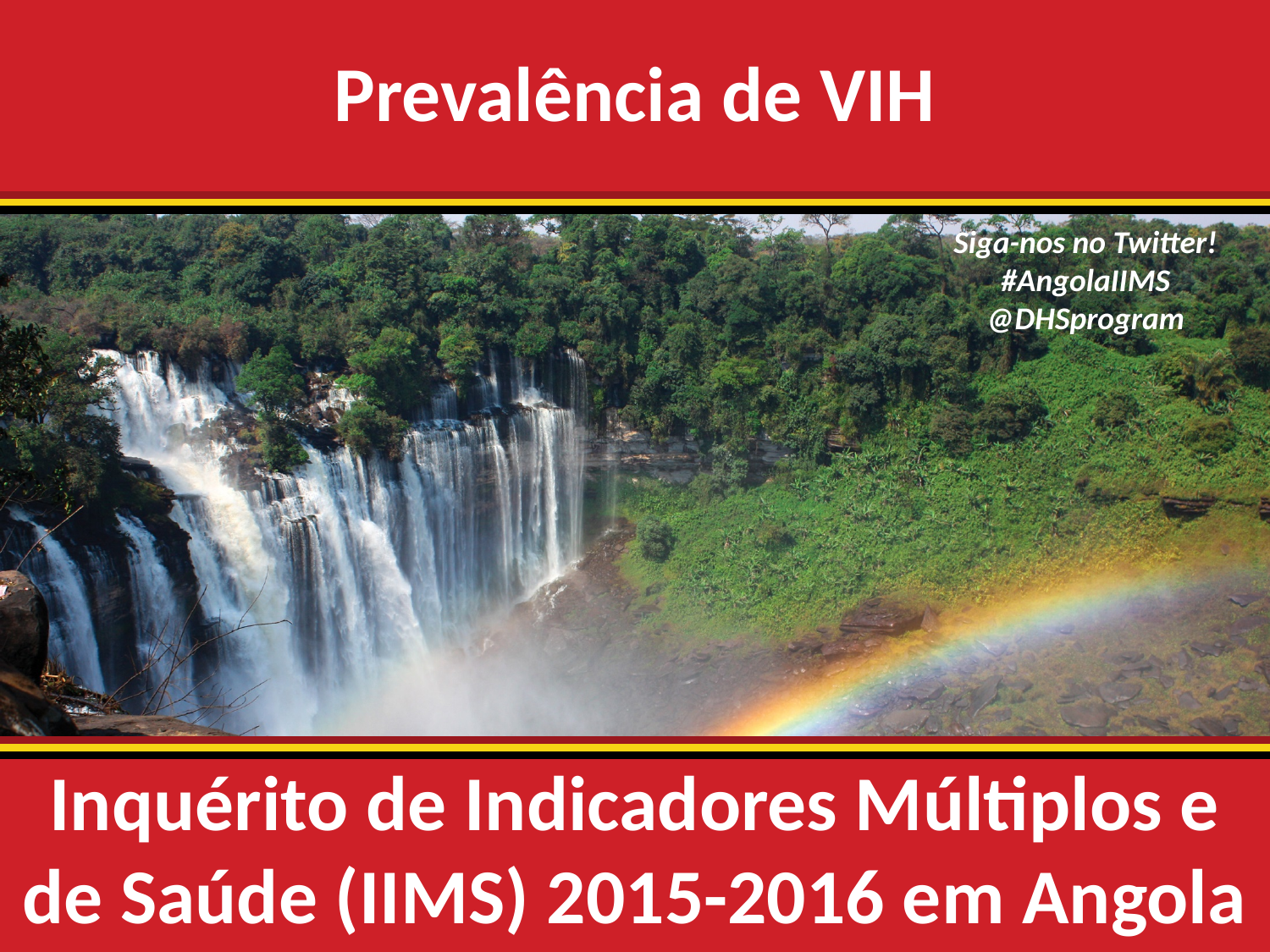

Prevalência de VIH
Siga-nos no Twitter!
#AngolaIIMS
@DHSprogram